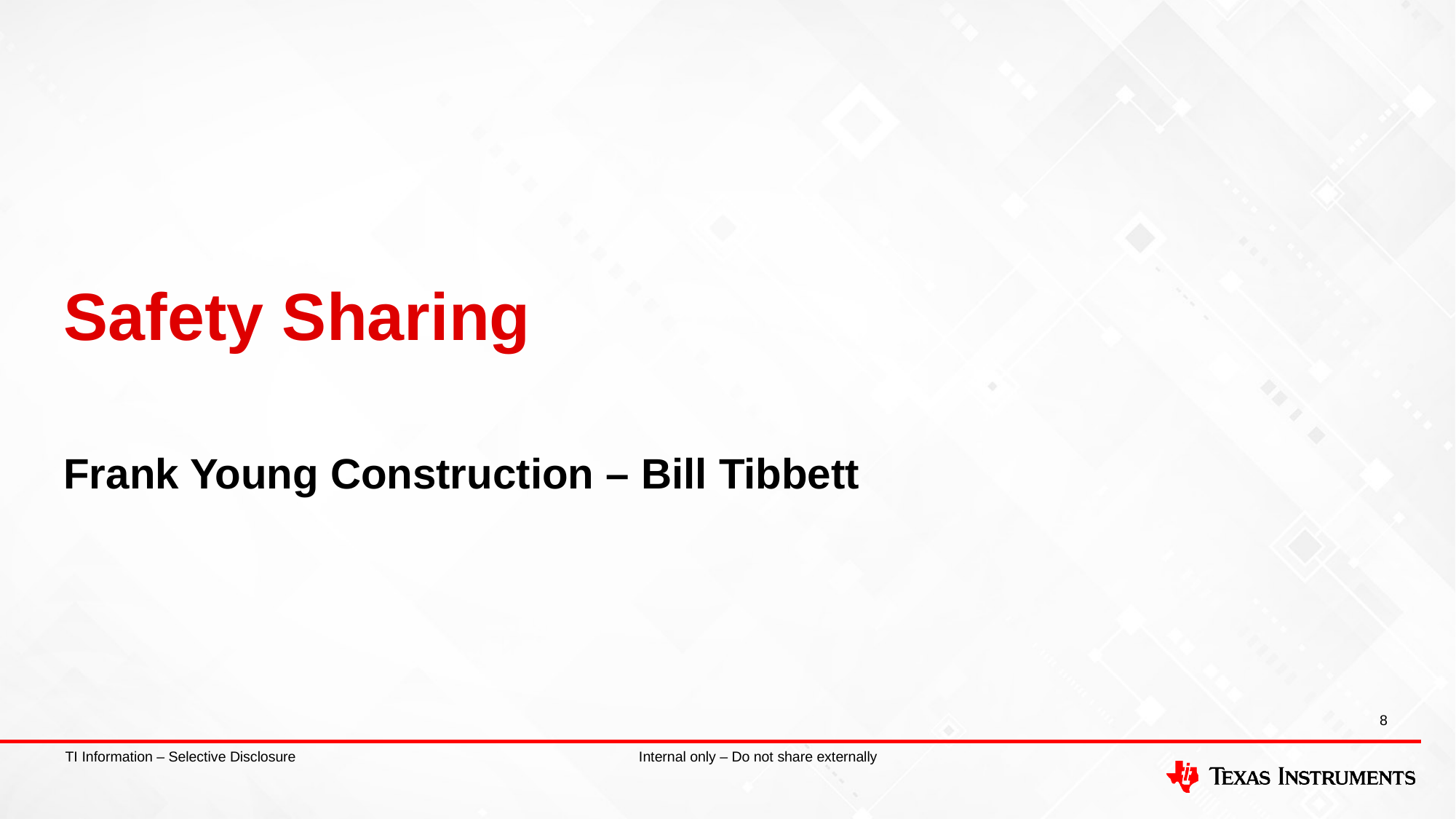

# Safety Sharing
Frank Young Construction – Bill Tibbett

8